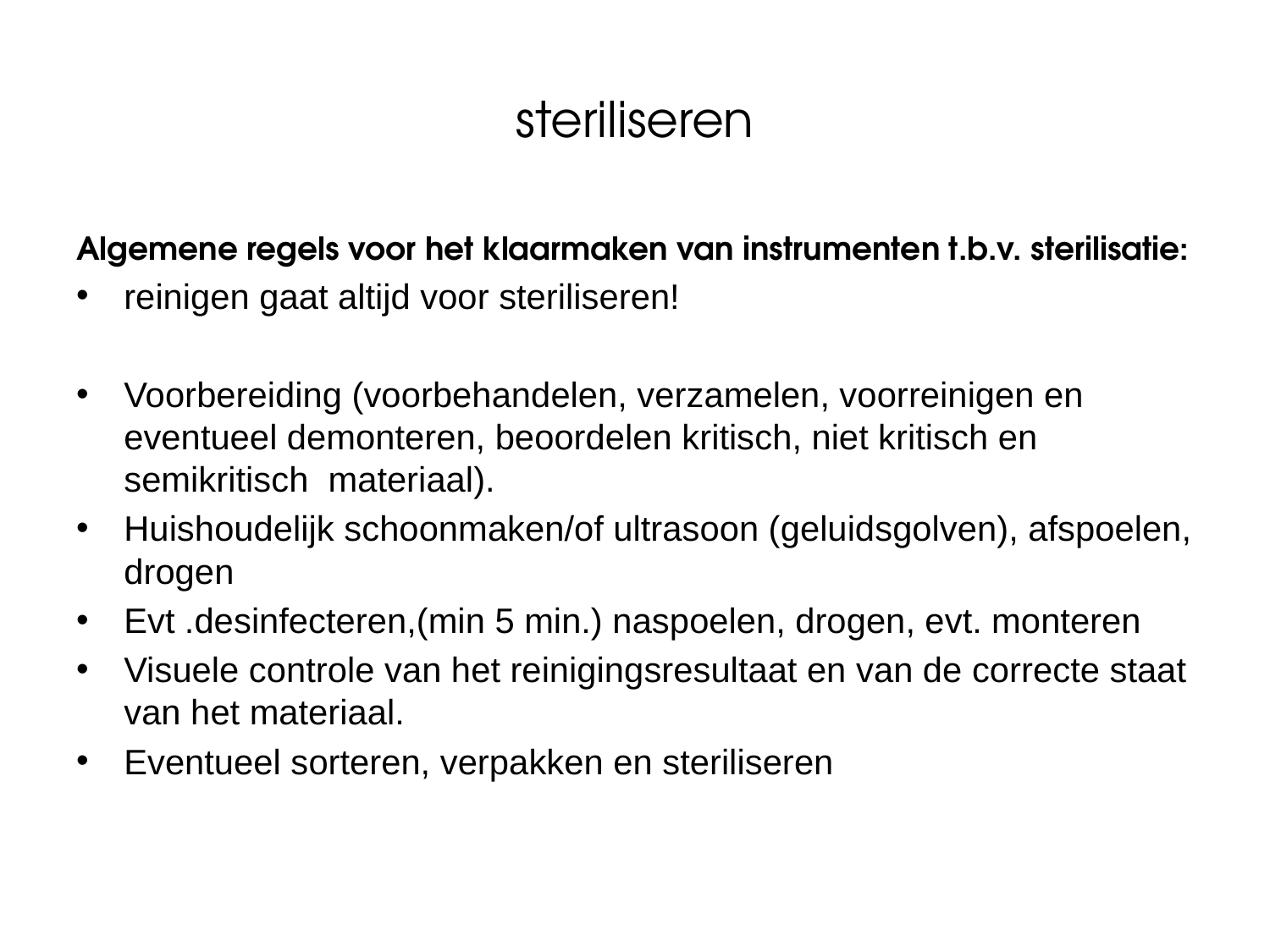

# steriliseren
Algemene regels voor het klaarmaken van instrumenten t.b.v. sterilisatie:
reinigen gaat altijd voor steriliseren!

Voorbereiding (voorbehandelen, verzamelen, voorreinigen en eventueel demonteren, beoordelen kritisch, niet kritisch en semikritisch  materiaal).
Huishoudelijk schoonmaken/of ultrasoon (geluidsgolven), afspoelen, drogen
Evt .desinfecteren,(min 5 min.) naspoelen, drogen, evt. monteren
Visuele controle van het reinigingsresultaat en van de correcte staat van het materiaal.
Eventueel sorteren, verpakken en steriliseren